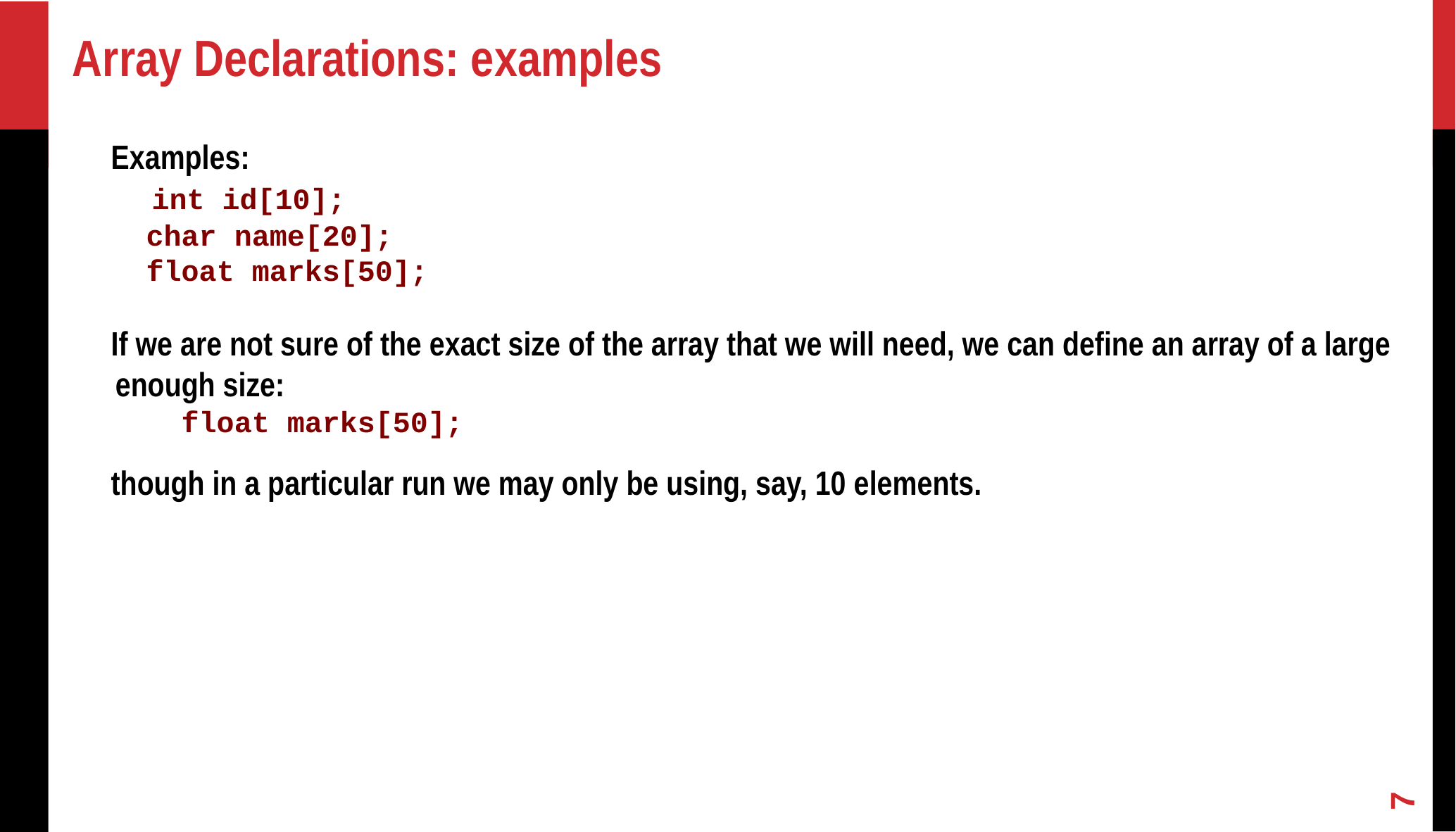

Array Declarations: examples
Examples:
    int id[10];
  char name[20];
  float marks[50];

If we are not sure of the exact size of the array that we will need, we can define an array of a large enough size:
    float marks[50];
though in a particular run we may only be using, say, 10 elements.
7